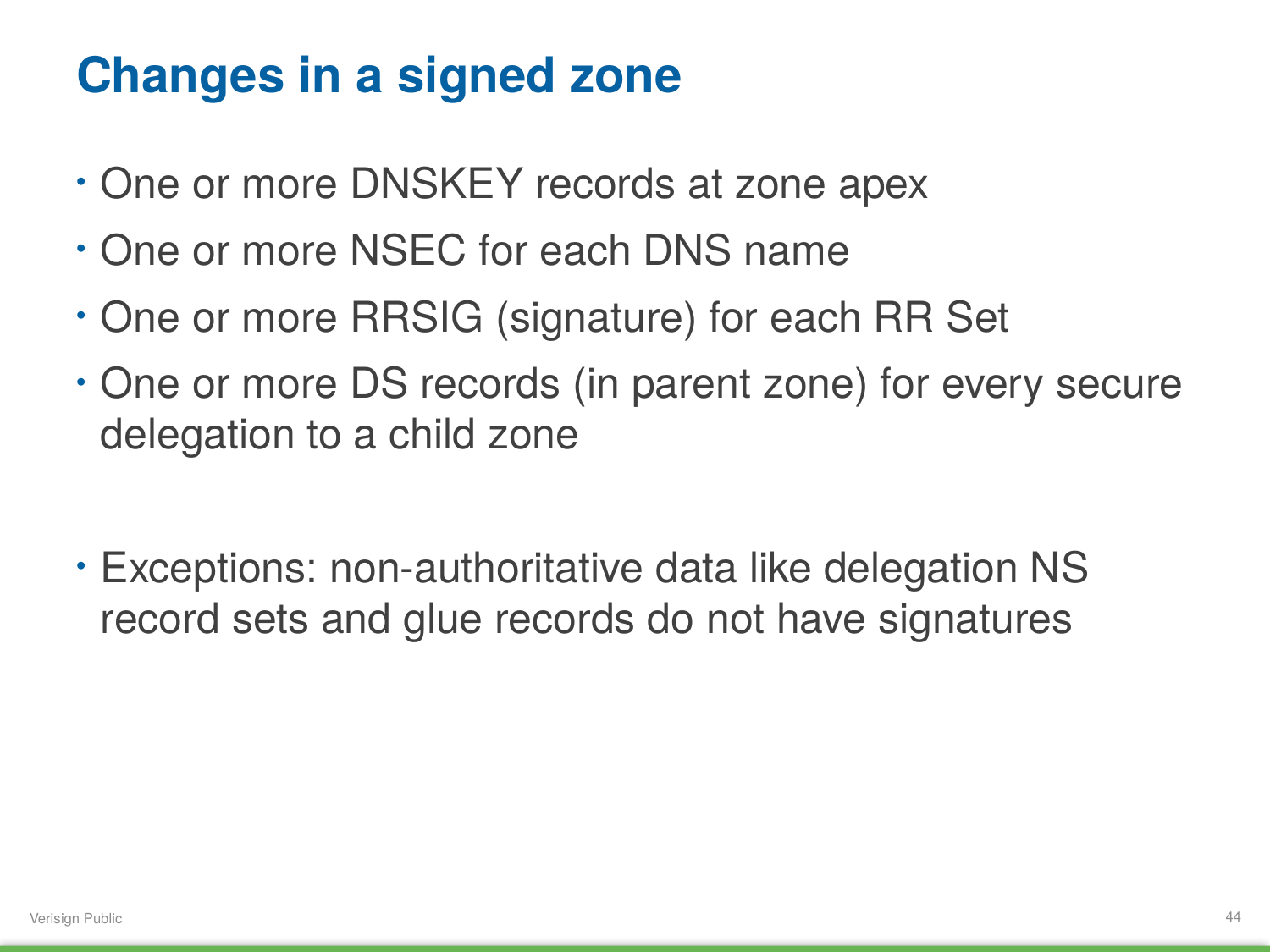

# Changes in a signed zone
One or more DNSKEY records at zone apex
One or more NSEC for each DNS name
One or more RRSIG (signature) for each RR Set
One or more DS records (in parent zone) for every secure delegation to a child zone

Exceptions: non-authoritative data like delegation NS record sets and glue records do not have signatures
44